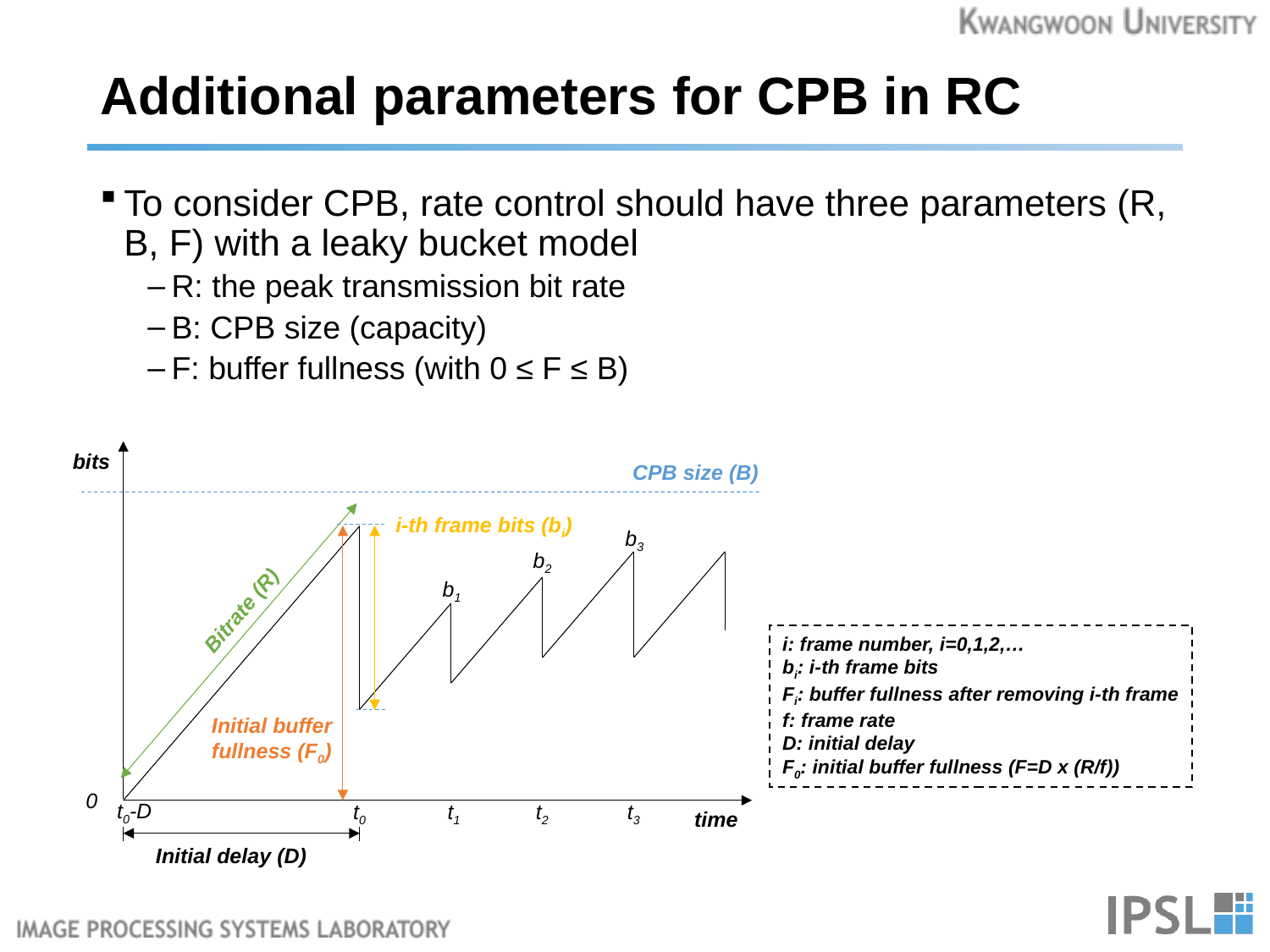

# Additional parameters for CPB in RC
To consider CPB, rate control should have three parameters (R, B, F) with a leaky bucket model
R: the peak transmission bit rate
B: CPB size (capacity)
F: buffer fullness (with 0 ≤ F ≤ B)
bits
CPB size (B)
i-th frame bits (bi)
b3
b2
b1
Bitrate (R)
Initial buffer
fullness (F0)
0
t0-D
t1
t2
t3
t0
time
Initial delay (D)
i: frame number, i=0,1,2,…
bi: i-th frame bits
Fi: buffer fullness after removing i-th frame
f: frame rate
D: initial delay
F0: initial buffer fullness (F=D x (R/f))